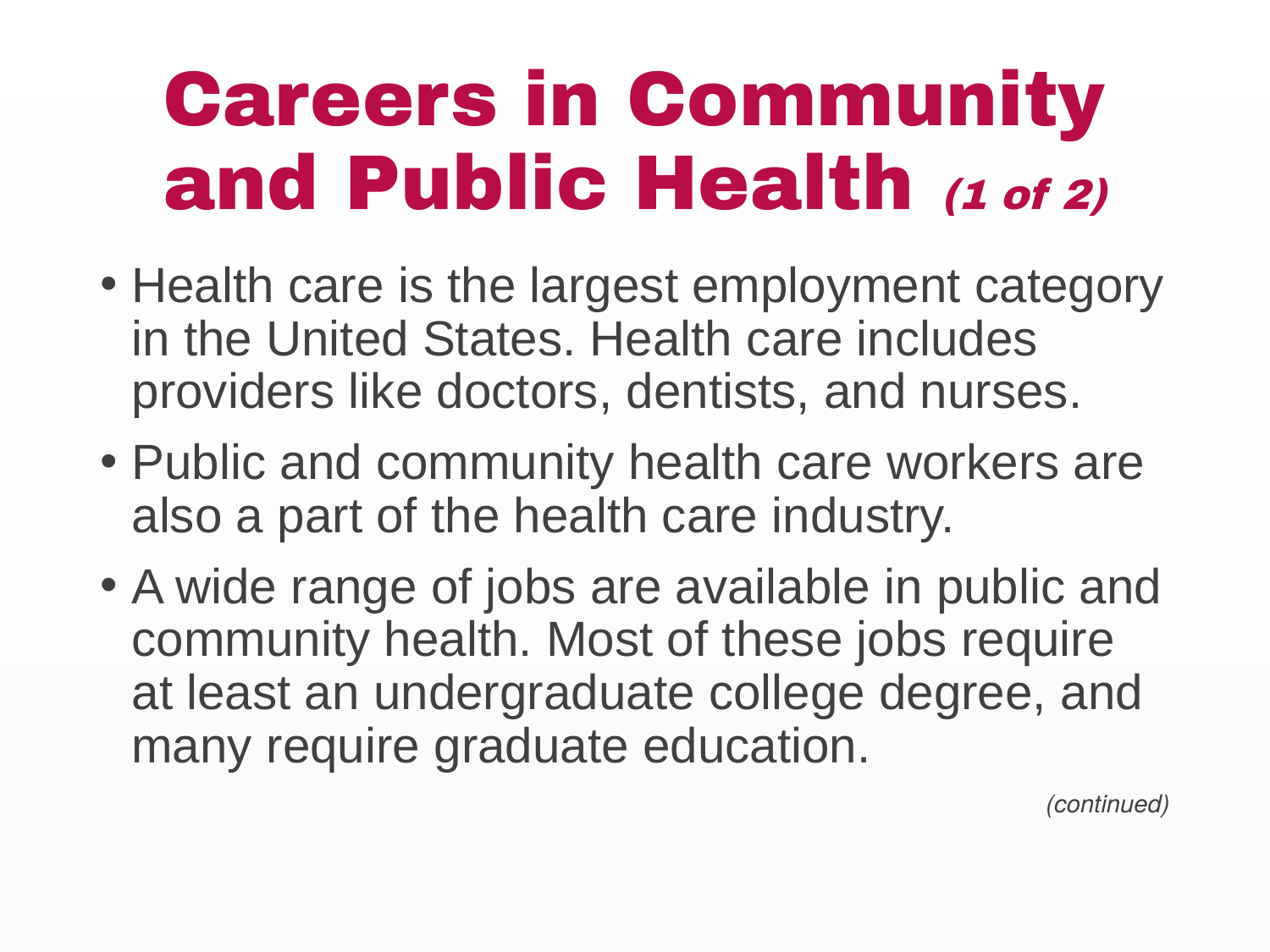

# Careers in Community and Public Health (1 of 2)
Health care is the largest employment category in the United States. Health care includes providers like doctors, dentists, and nurses.
Public and community health care workers are also a part of the health care industry.
A wide range of jobs are available in public and community health. Most of these jobs require at least an undergraduate college degree, and many require graduate education.
(continued)